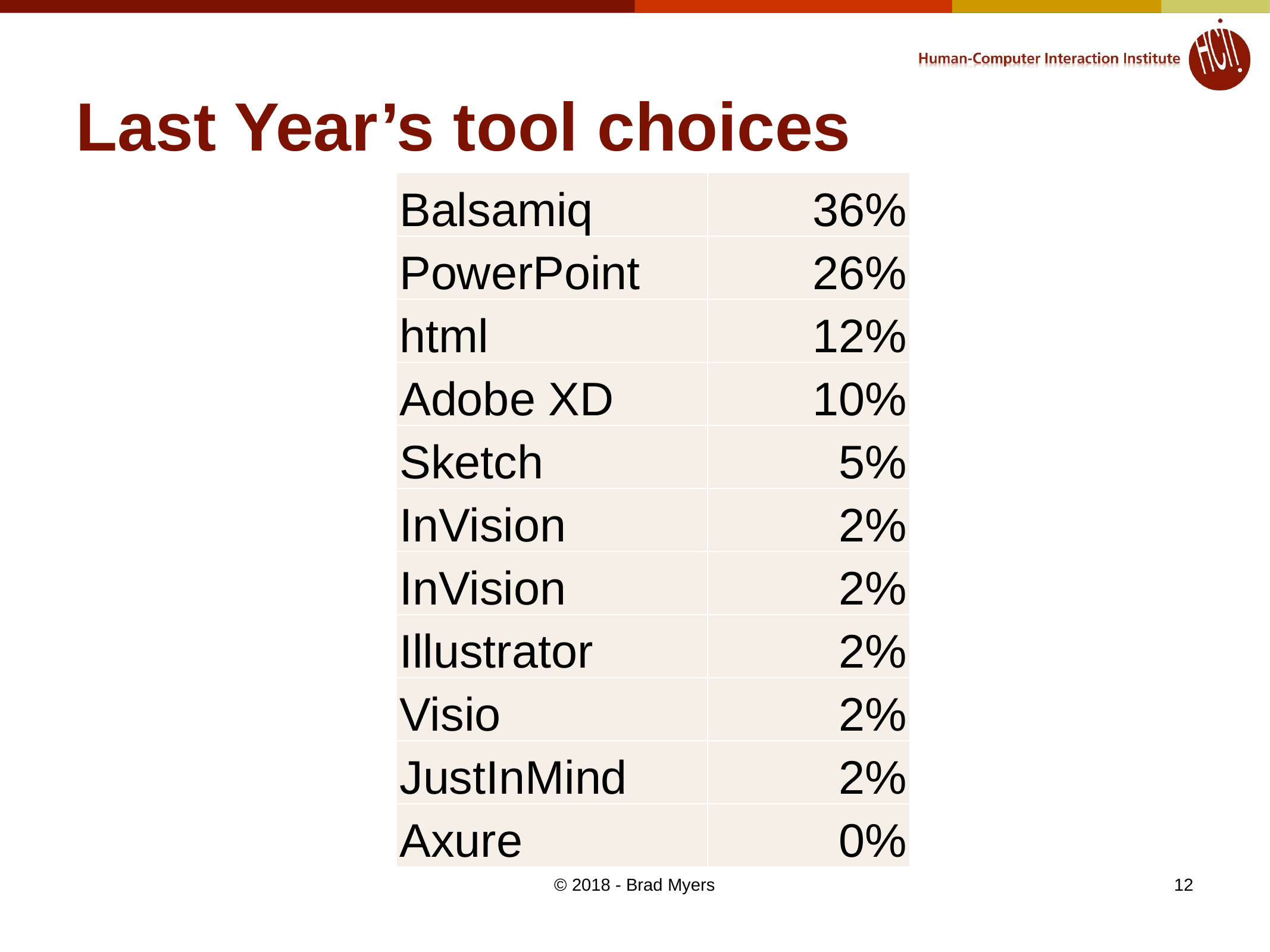

# Last Year’s tool choices
| Balsamiq | 36% |
| --- | --- |
| PowerPoint | 26% |
| html | 12% |
| Adobe XD | 10% |
| Sketch | 5% |
| InVision | 2% |
| InVision | 2% |
| Illustrator | 2% |
| Visio | 2% |
| JustInMind | 2% |
| Axure | 0% |
© 2018 - Brad Myers
12